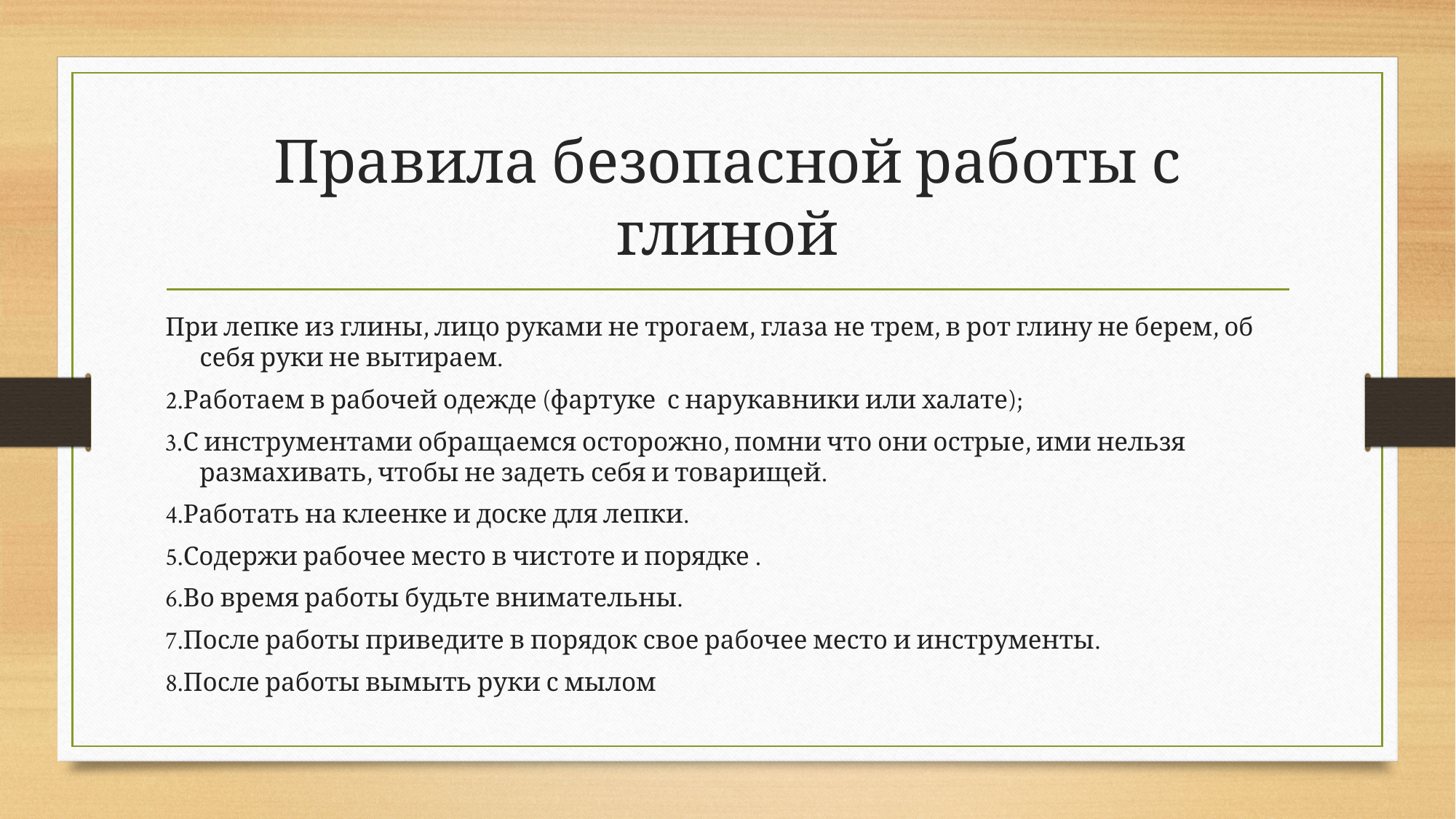

# Правила безопасной работы с глиной
При лепке из глины, лицо руками не трогаем, глаза не трем, в рот глину не берем, об себя руки не вытираем.
2.Работаем в рабочей одежде (фартуке  с нарукавники или халате);
3.С инструментами обращаемся осторожно, помни что они острые, ими нельзя размахивать, чтобы не задеть себя и товарищей.
4.Работать на клеенке и доске для лепки.
5.Содержи рабочее место в чистоте и порядке .
6.Во время работы будьте внимательны.
7.После работы приведите в порядок свое рабочее место и инструменты.
8.После работы вымыть руки с мылом